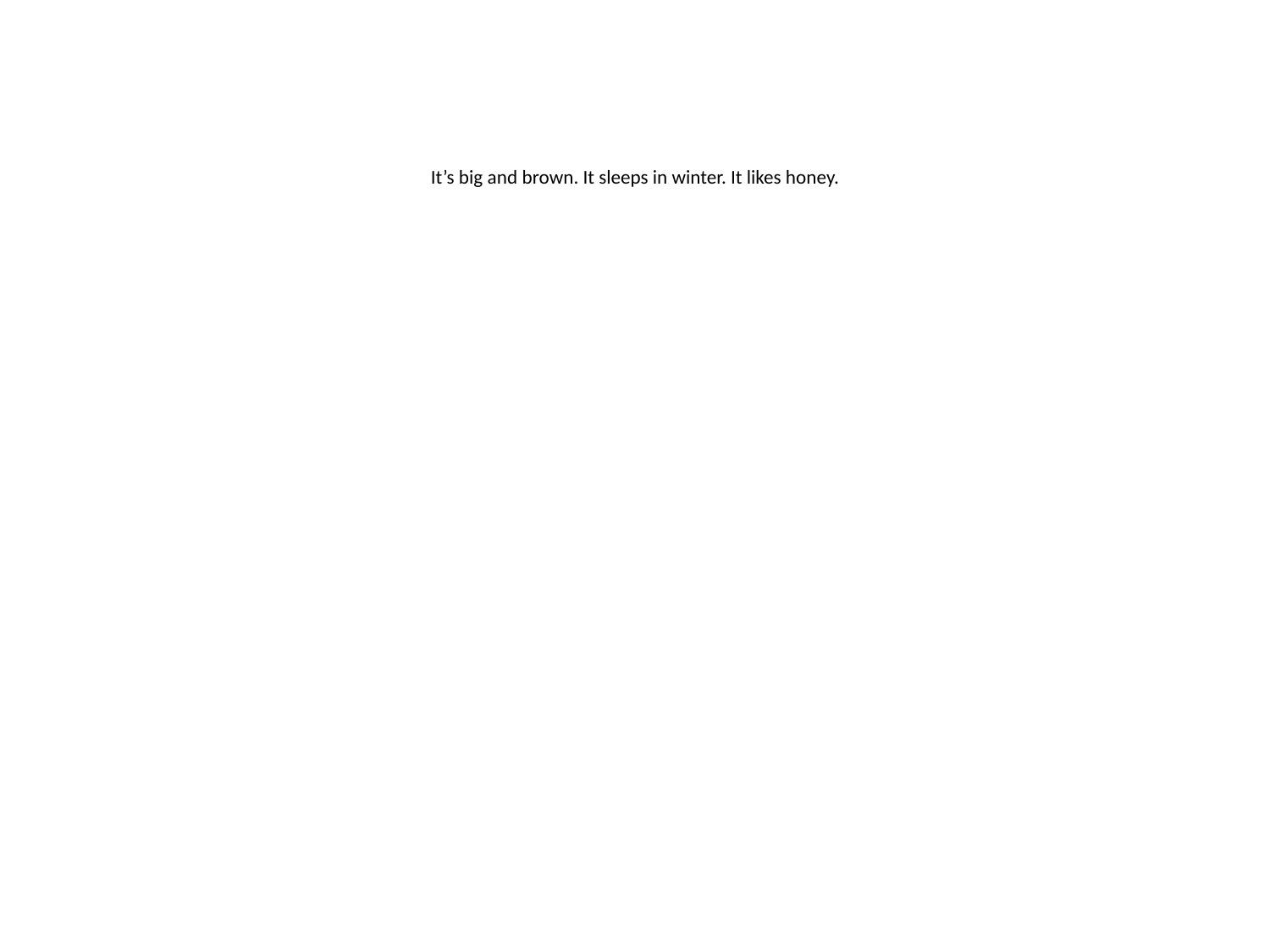

# It’s big and brown. It sleeps in winter. It likes honey.